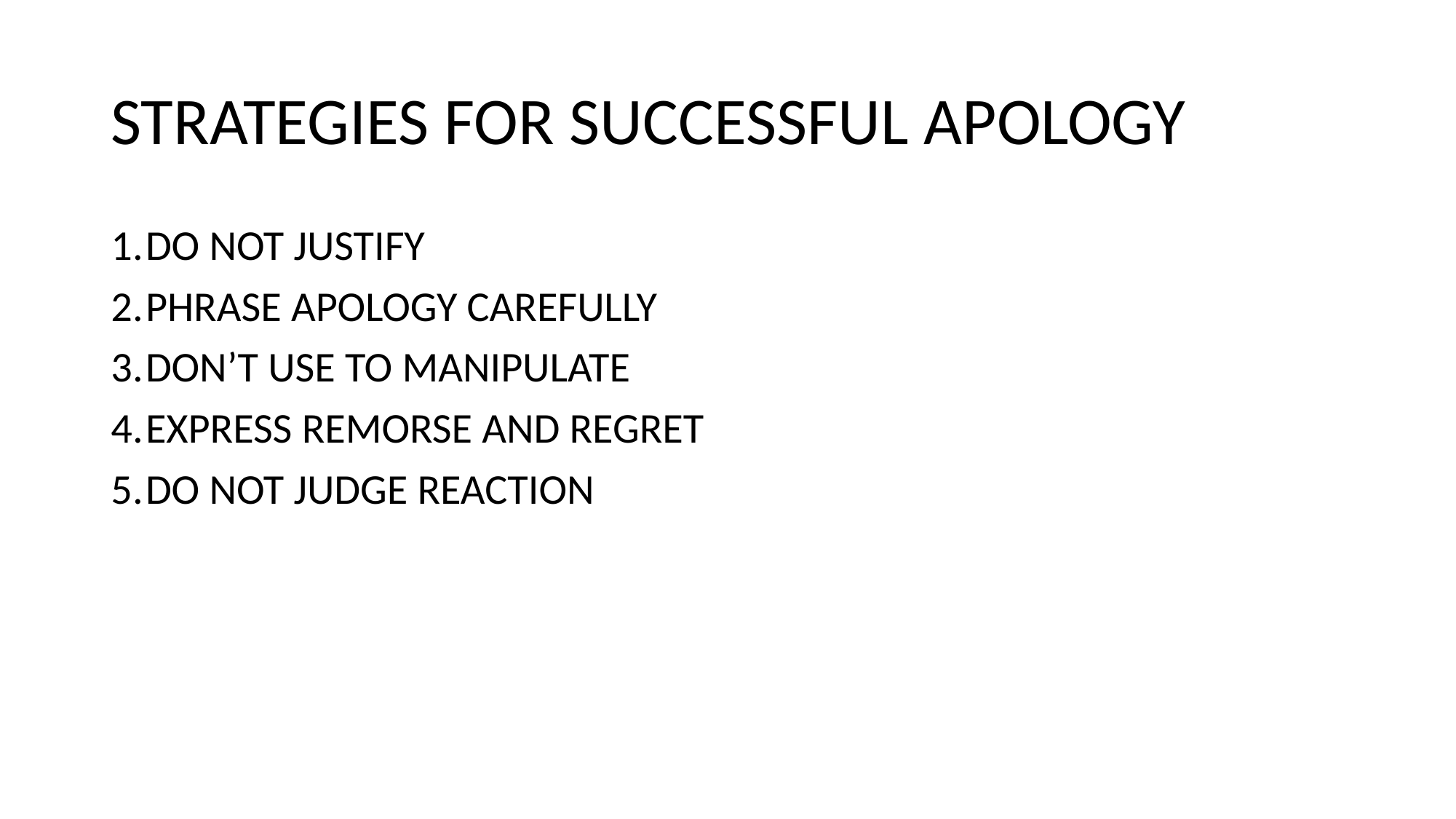

# STRATEGIES FOR SUCCESSFUL APOLOGY
DO NOT JUSTIFY
PHRASE APOLOGY CAREFULLY
DON’T USE TO MANIPULATE
EXPRESS REMORSE AND REGRET
DO NOT JUDGE REACTION